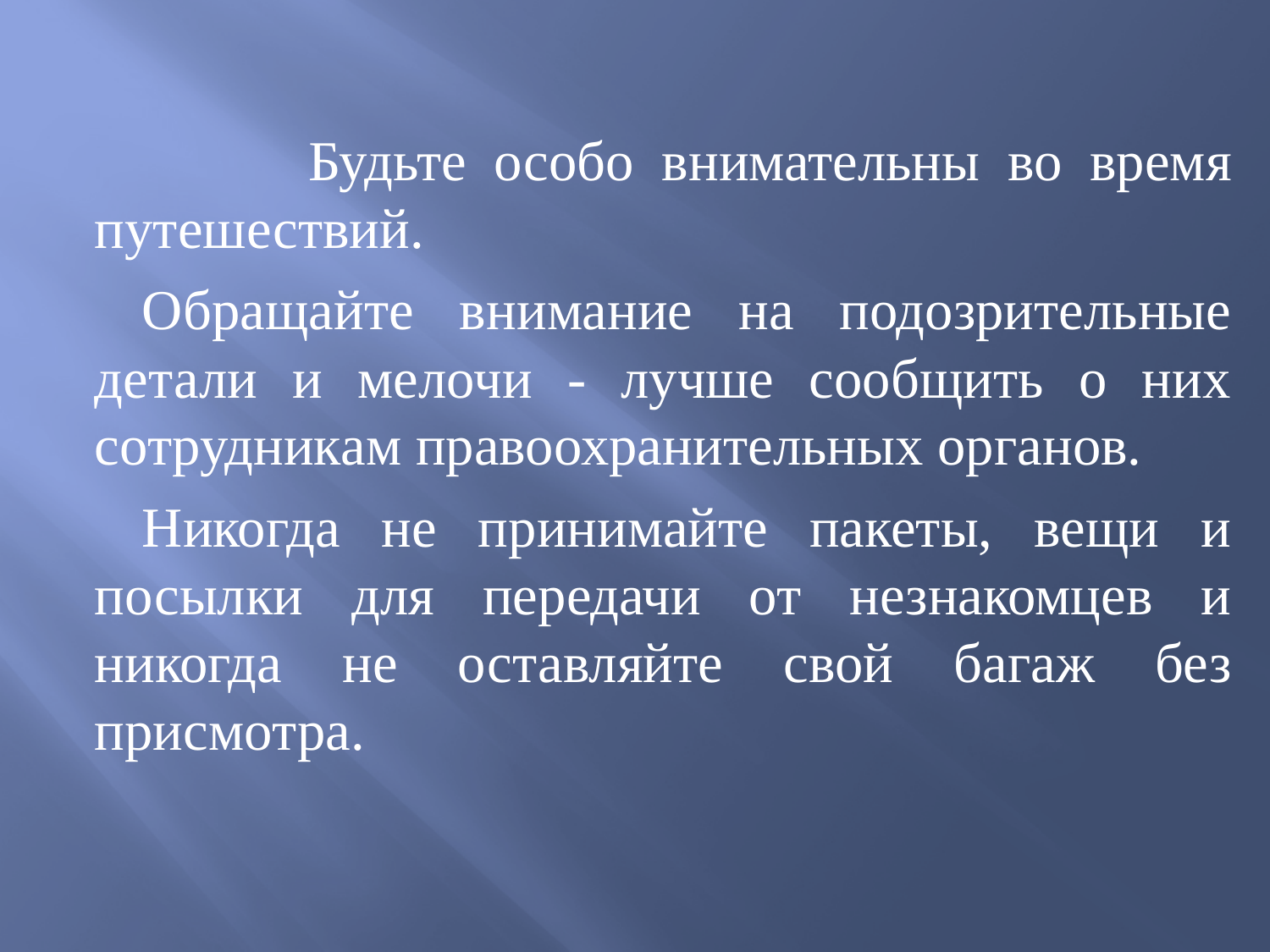

Будьте особо внимательны во время путешествий.
Обращайте внимание на подозрительные детали и мелочи - лучше сообщить о них сотрудникам правоохранительных органов.
Никогда не принимайте пакеты, вещи и посылки для передачи от незнакомцев и никогда не оставляйте свой багаж без присмотра.